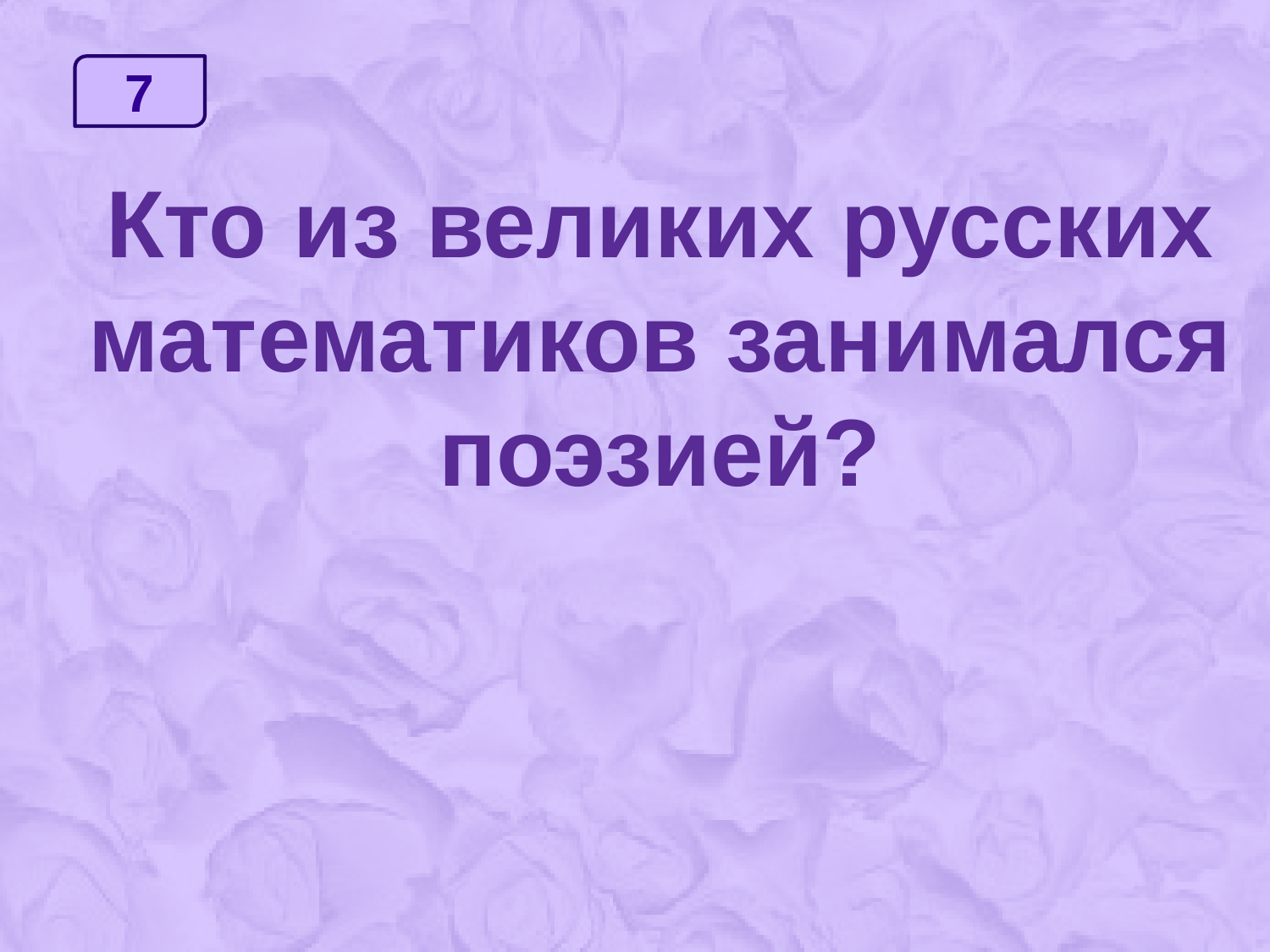

7
Кто из великих русских математиков занимался поэзией?